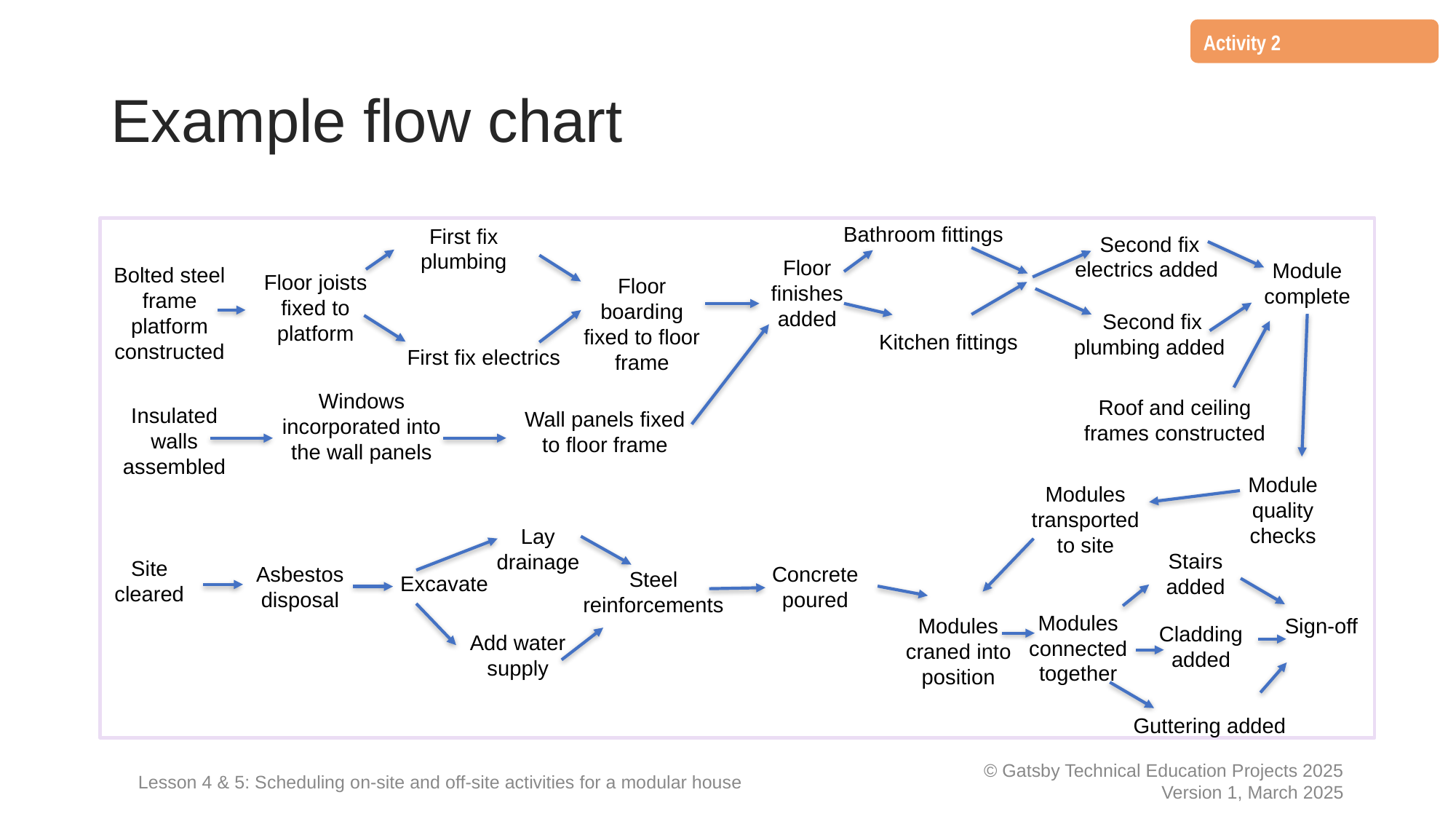

Activity 2
# Example flow chart
Bathroom fittings
First fix plumbing
Second fix electrics added
Floor finishes added
Module complete
Bolted steel frame platform constructed
Floor joists fixed to platform
Floor boarding fixed to floor frame
Second fix plumbing added
Kitchen fittings
First fix electrics
Windows incorporated into the wall panels
Roof and ceiling frames constructed
Insulated walls assembled
Wall panels fixed to floor frame

Module quality checks
Modules transported to site
Lay drainage
Site cleared
Asbestos disposal
Concrete poured
Steel reinforcements
Excavate
Add water supply
Stairs added
Modules connected together
Sign-off
Modules craned into position
Cladding added
Guttering added
Lesson 4 & 5: Scheduling on-site and off-site activities for a modular house